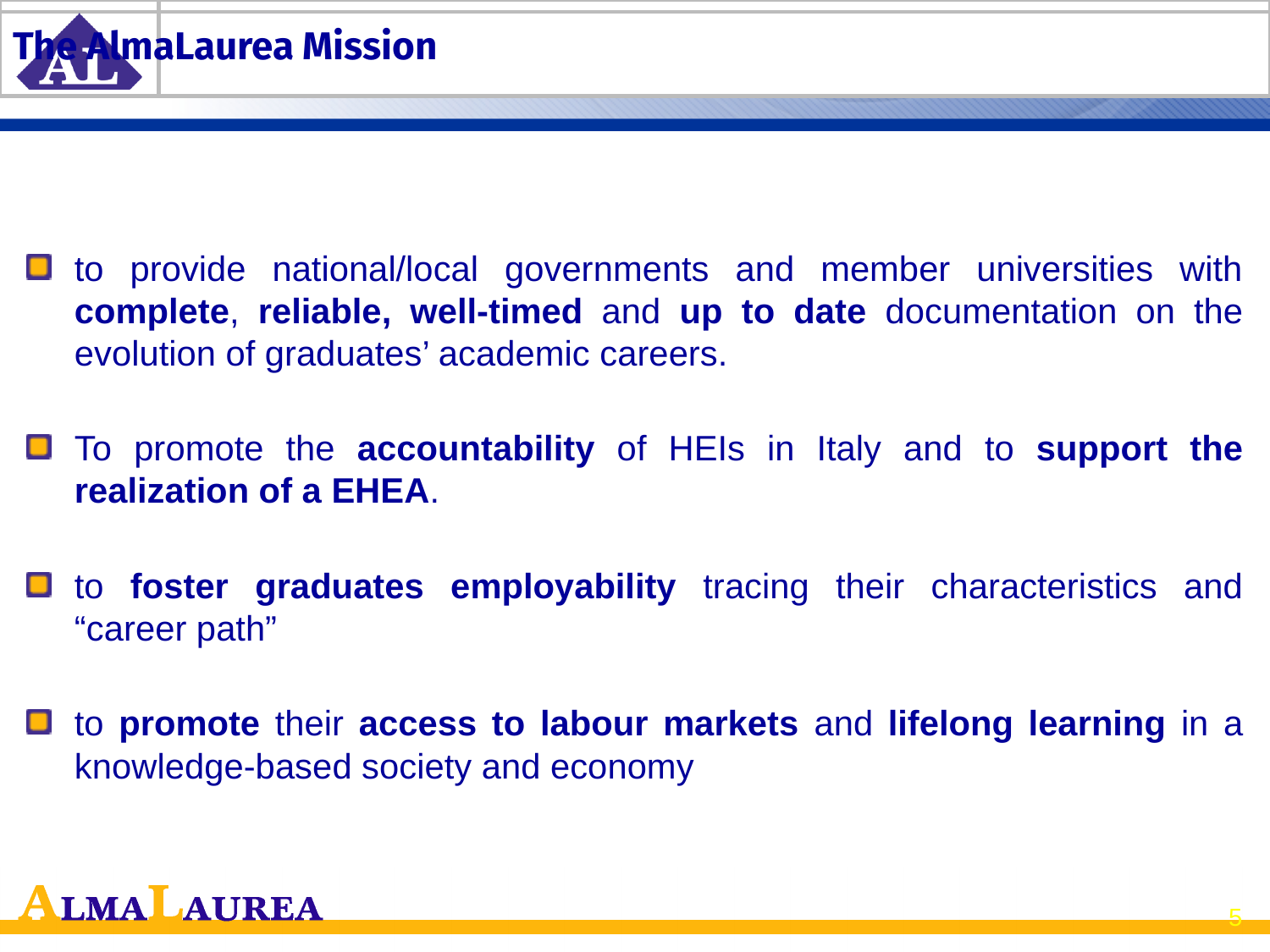

# The AlmaLaurea Mission

to provide national/local governments and member universities with complete, reliable, well-timed and up to date documentation on the evolution of graduates’ academic careers.
To promote the accountability of HEIs in Italy and to support the realization of a EHEA.
to foster graduates employability tracing their characteristics and “career path”
to promote their access to labour markets and lifelong learning in a knowledge-based society and economy

5